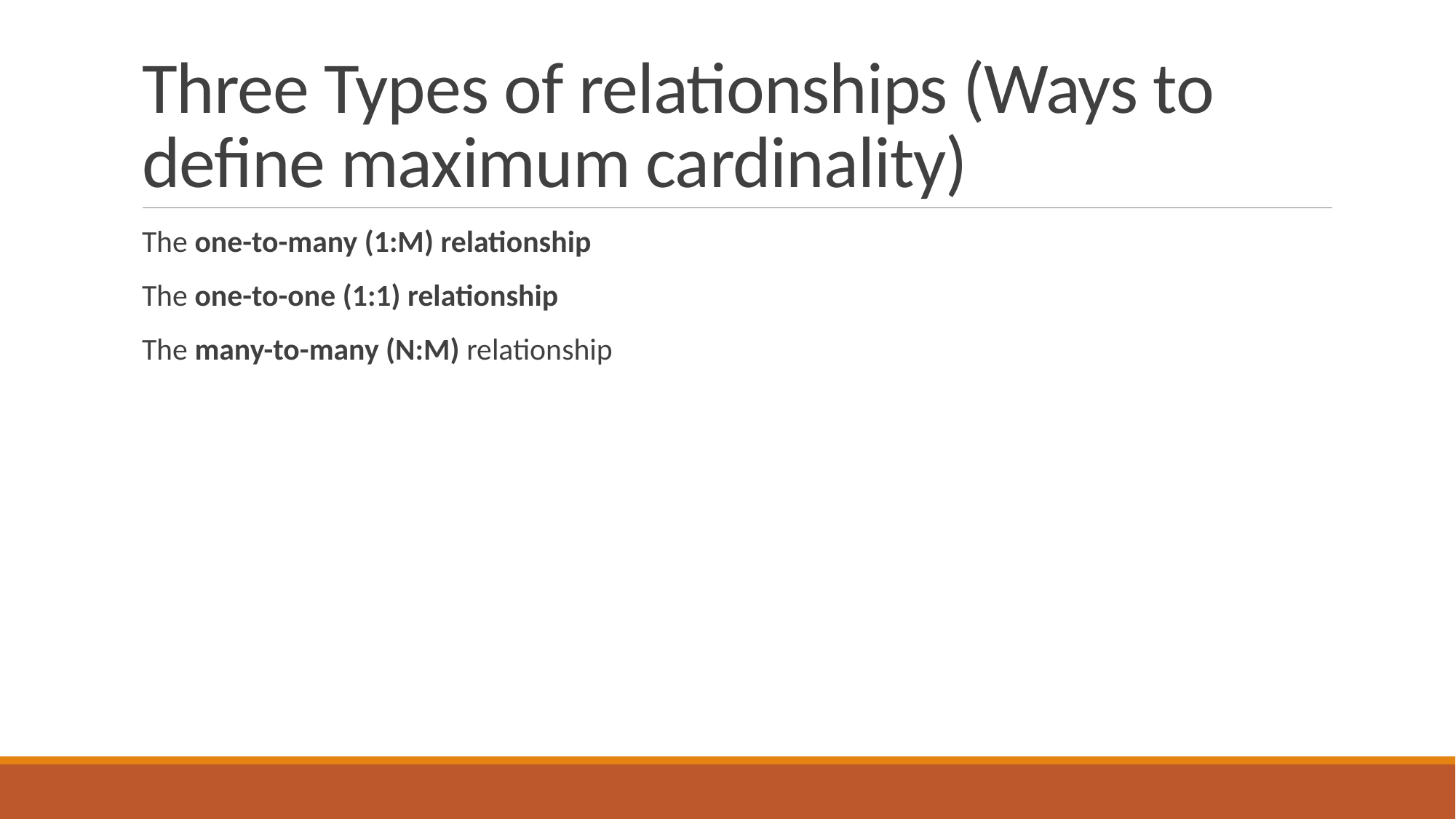

# Three Types of relationships (Ways to define maximum cardinality)
The one-to-many (1:M) relationship
The one-to-one (1:1) relationship
The many-to-many (N:M) relationship